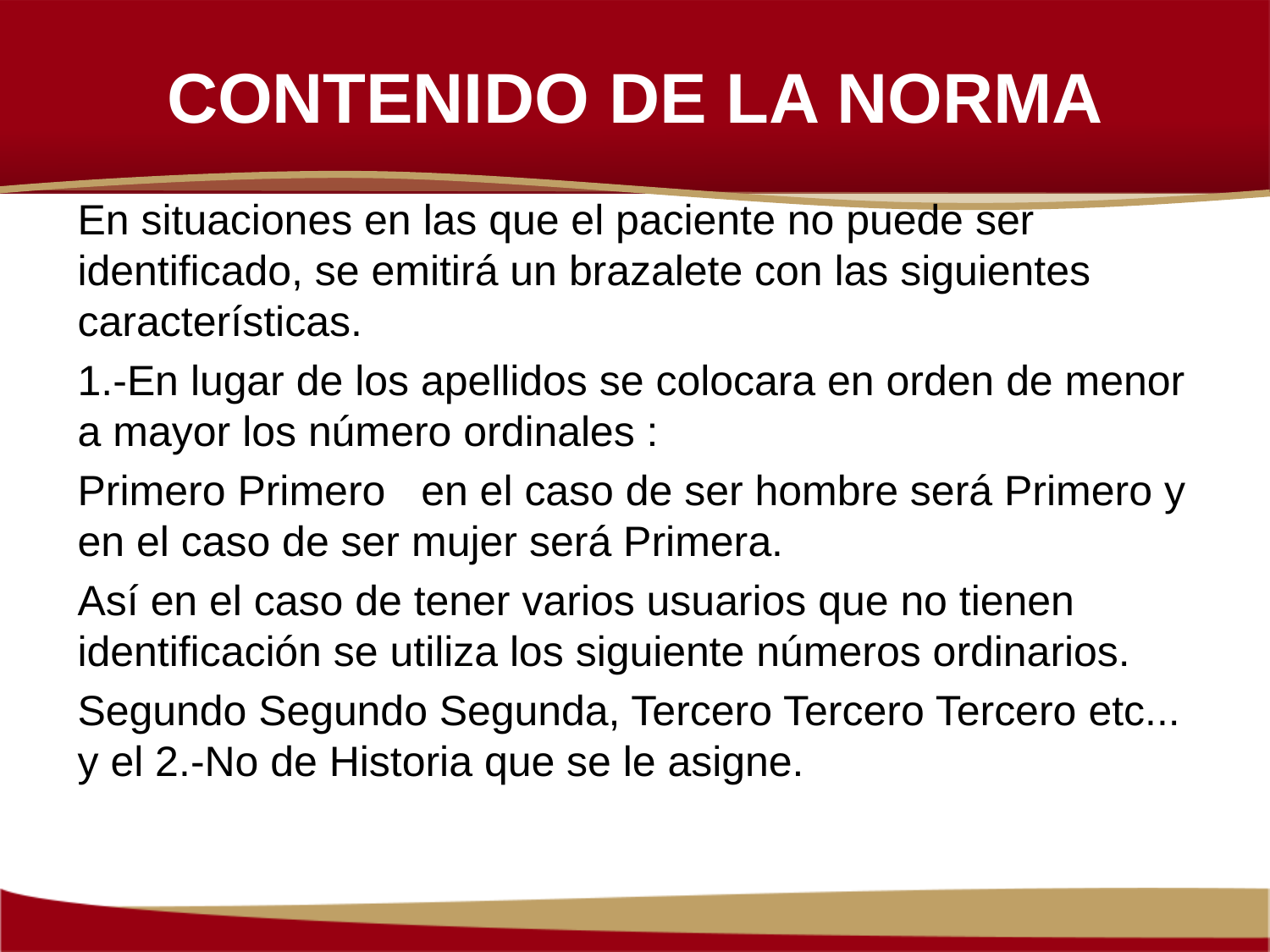

# CONTENIDO DE LA NORMA
En situaciones en las que el paciente no puede ser identificado, se emitirá un brazalete con las siguientes características.
1.-En lugar de los apellidos se colocara en orden de menor a mayor los número ordinales :
Primero Primero   en el caso de ser hombre será Primero y en el caso de ser mujer será Primera.
Así en el caso de tener varios usuarios que no tienen identificación se utiliza los siguiente números ordinarios.
Segundo Segundo Segunda, Tercero Tercero Tercero etc...  y el 2.-No de Historia que se le asigne.